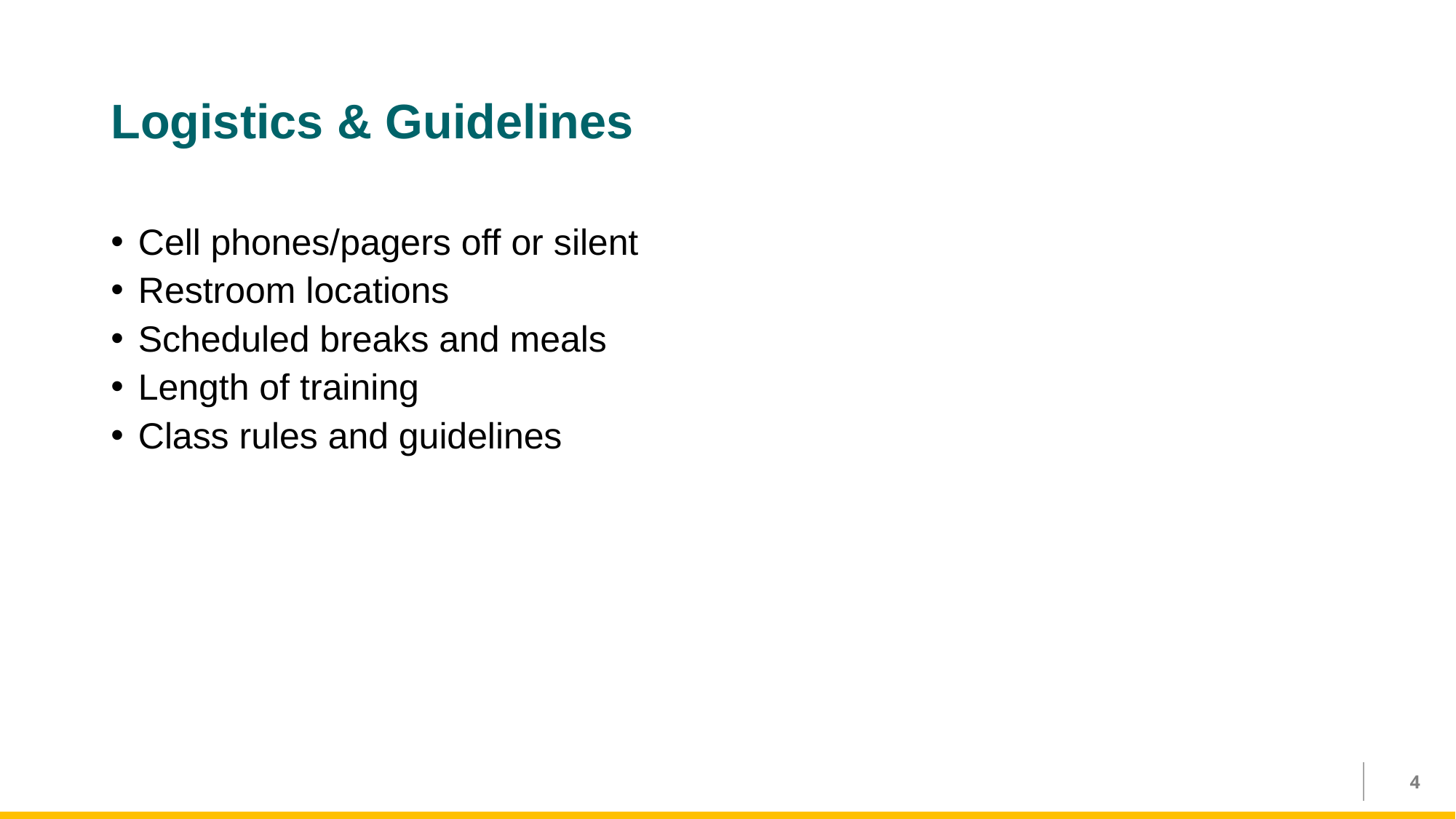

# Logistics & Guidelines
Cell phones/pagers off or silent
Restroom locations
Scheduled breaks and meals
Length of training
Class rules and guidelines